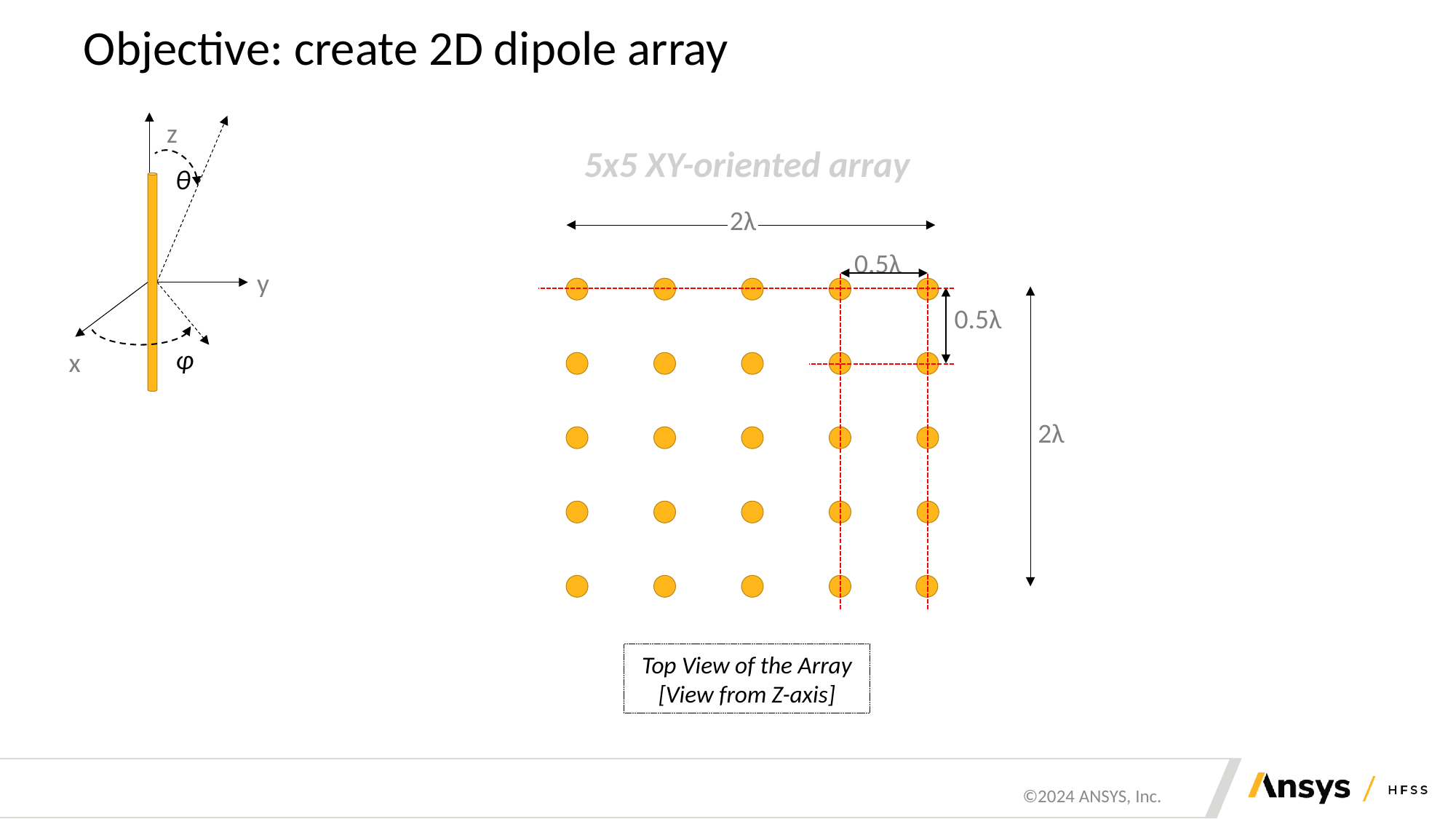

# Objective: create 2D dipole array
z
5x5 XY-oriented array

θ

2λ
0.5λ

0.5λ
2λ
y

φ
x
Top View of the Array
[View from Z-axis]